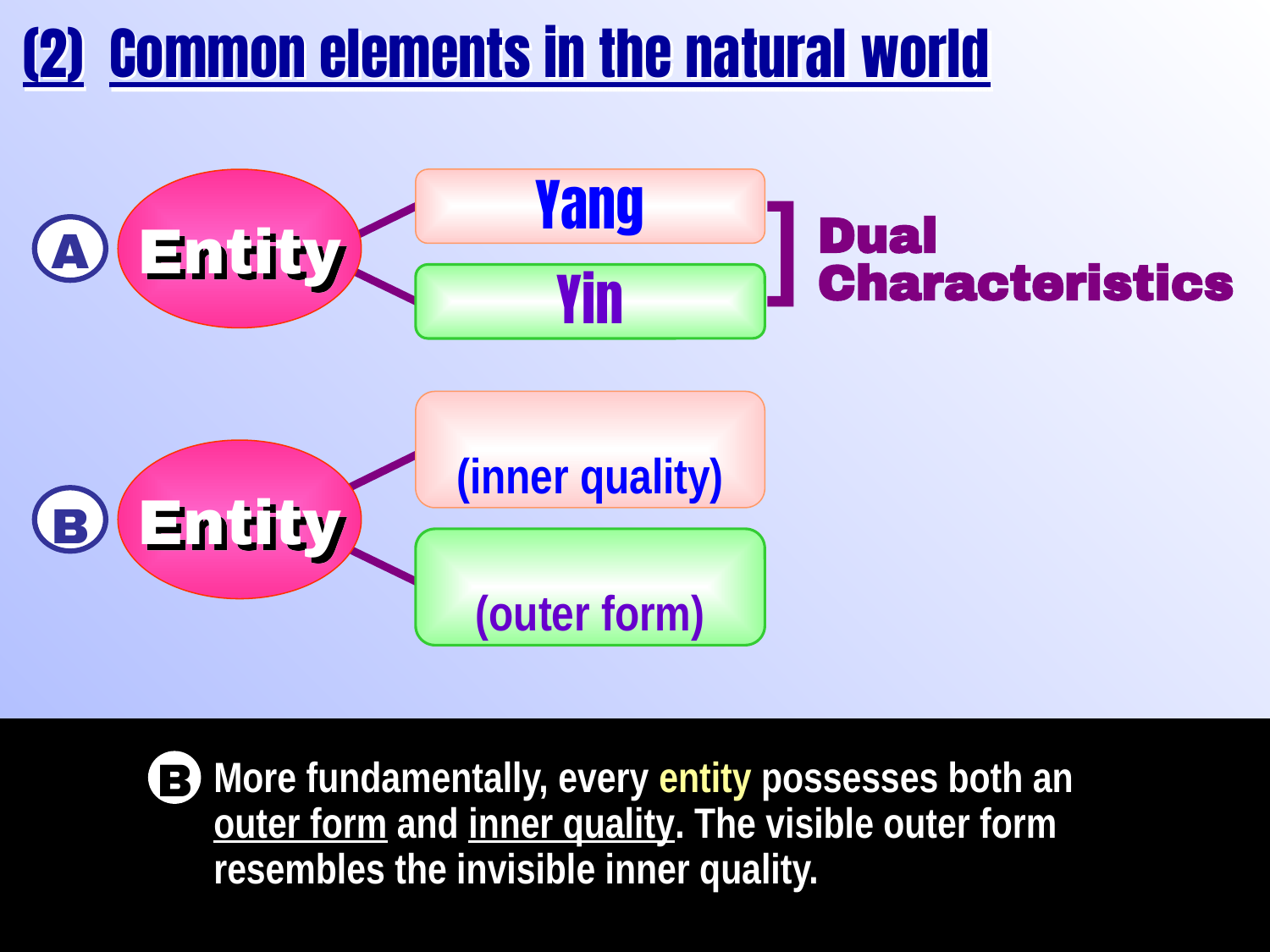

(2)
  Common elements in the natural world
Entity

Yang
Dual
Characteristics

]
A

Yin

(inner quality)
Entity

B

(outer form)

More fundamentally, every entity possesses both an outer form and inner quality. The visible outer form resembles the invisible inner quality.
B